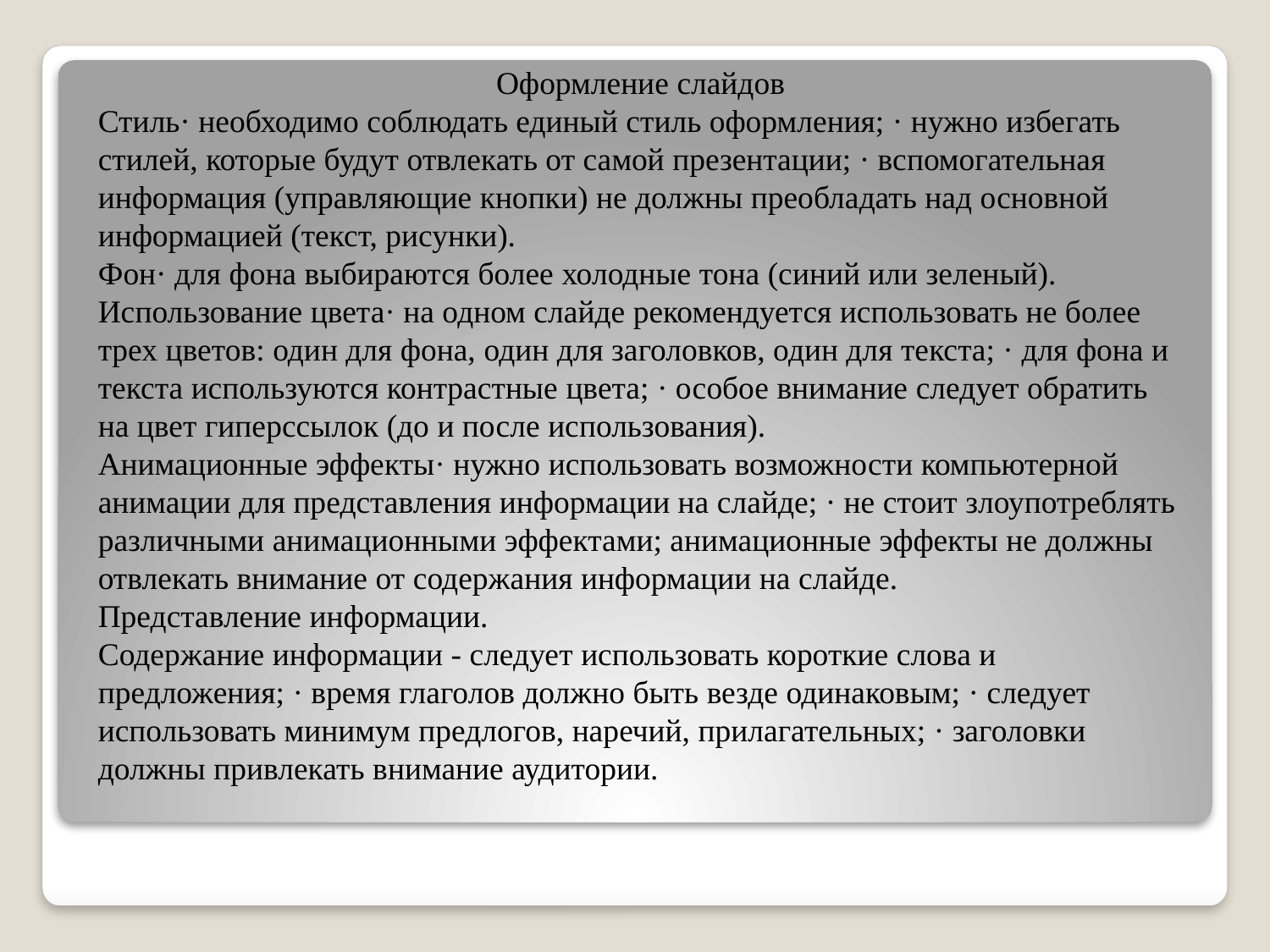

Оформление слайдов
Стиль· необходимо соблюдать единый стиль оформления; · нужно избегать стилей, которые будут отвлекать от самой презентации; · вспомогательная информация (управляющие кнопки) не должны преобладать над основной информацией (текст, рисунки).
Фон· для фона выбираются более холодные тона (синий или зеленый).
Использование цвета· на одном слайде рекомендуется использовать не более трех цветов: один для фона, один для заголовков, один для текста; · для фона и текста используются контрастные цвета; · особое внимание следует обратить на цвет гиперссылок (до и после использования).
Анимационные эффекты· нужно использовать возможности компьютерной анимации для представления информации на слайде; · не стоит злоупотреблять различными анимационными эффектами; анимационные эффекты не должны отвлекать внимание от содержания информации на слайде.
Представление информации.
Содержание информации - следует использовать короткие слова и предложения; · время глаголов должно быть везде одинаковым; · следует использовать минимум предлогов, наречий, прилагательных; · заголовки должны привлекать внимание аудитории.